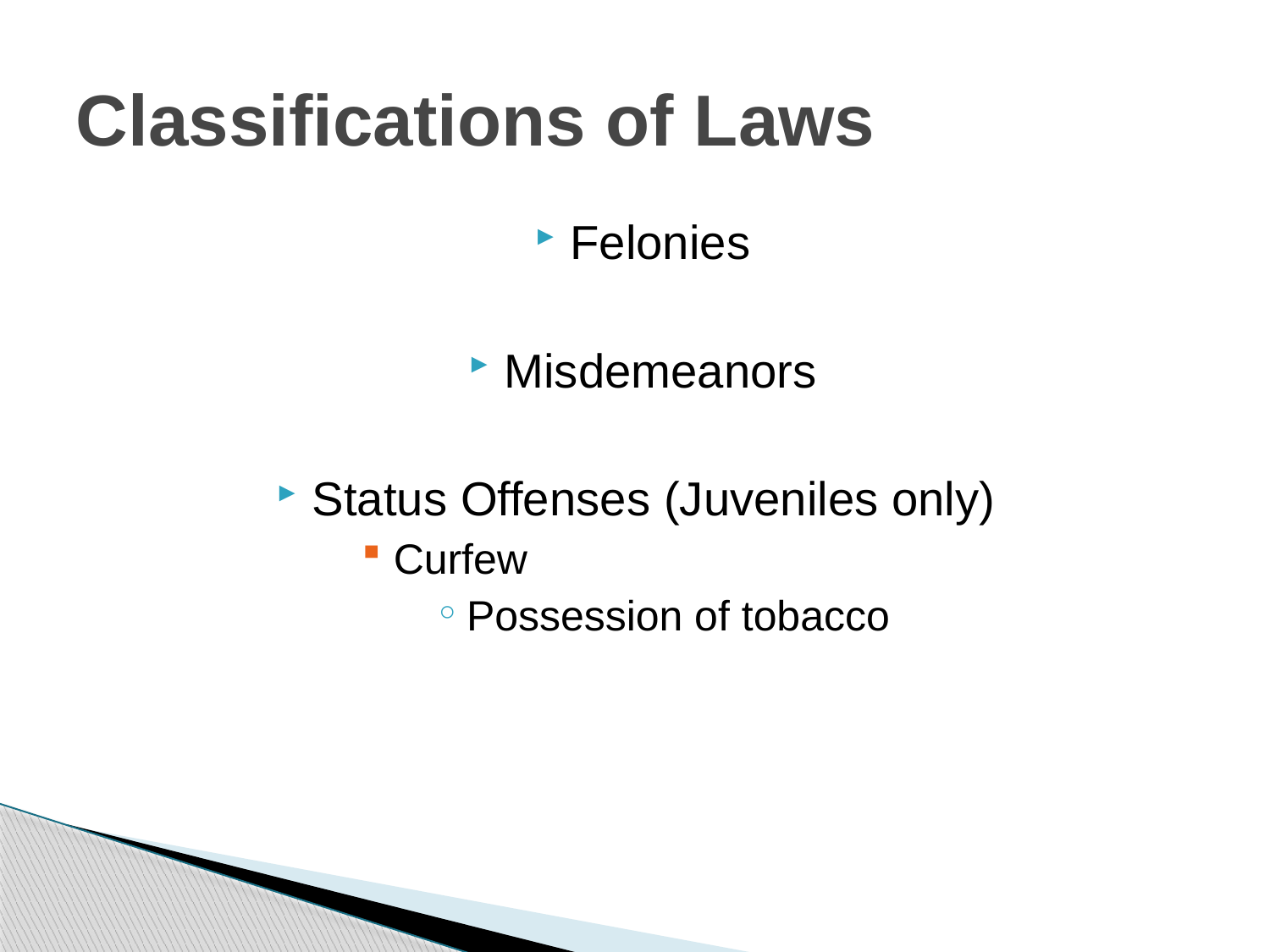

# Classifications of Laws
Felonies

Misdemeanors

Status Offenses (Juveniles only)
Curfew
Possession of tobacco